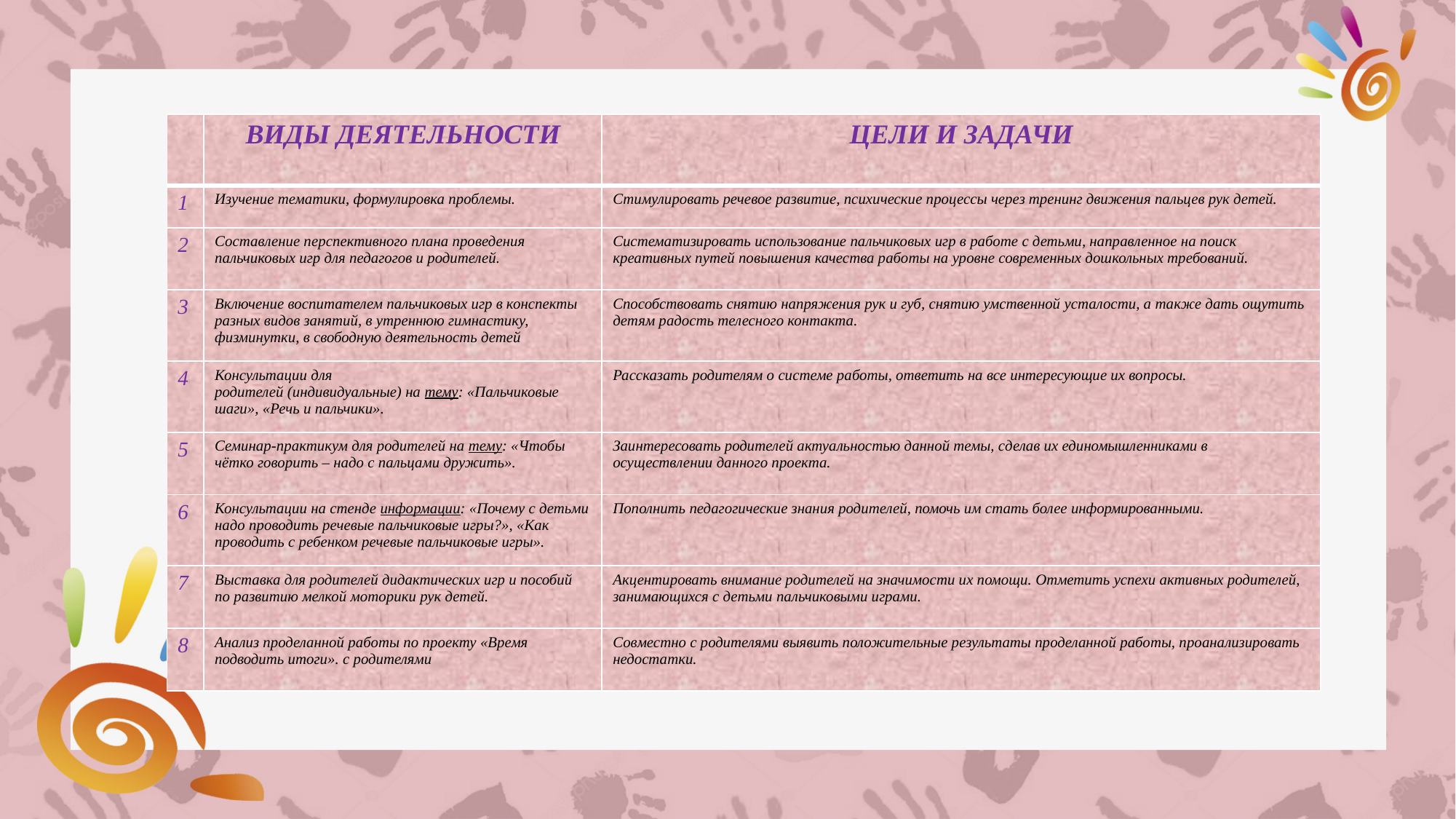

|  | ВИДЫ ДЕЯТЕЛЬНОСТИ | ЦЕЛИ И ЗАДАЧИ |
| --- | --- | --- |
| 1 | Изучение тематики, формулировка проблемы. | Стимулировать речевое развитие, психические процессы через тренинг движения пальцев рук детей. |
| 2 | Составление перспективного плана проведения пальчиковых игр для педагогов и родителей. | Систематизировать использование пальчиковых игр в работе с детьми, направленное на поиск креативных путей повышения качества работы на уровне современных дошкольных требований. |
| 3 | Включение воспитателем пальчиковых игр в конспекты разных видов занятий, в утреннюю гимнастику, физминутки, в свободную деятельность детей | Способствовать снятию напряжения рук и губ, снятию умственной усталости, а также дать ощутить детям радость телесного контакта. |
| 4 | Консультации для родителей (индивидуальные) на тему: «Пальчиковые шаги», «Речь и пальчики». | Рассказать родителям о системе работы, ответить на все интересующие их вопросы. |
| 5 | Семинар-практикум для родителей на тему: «Чтобы чётко говорить – надо с пальцами дружить». | Заинтересовать родителей актуальностью данной темы, сделав их единомышленниками в осуществлении данного проекта. |
| 6 | Консультации на стенде информации: «Почему с детьми надо проводить речевые пальчиковые игры?», «Как проводить с ребенком речевые пальчиковые игры». | Пополнить педагогические знания родителей, помочь им стать более информированными. |
| 7 | Выставка для родителей дидактических игр и пособий по развитию мелкой моторики рук детей. | Акцентировать внимание родителей на значимости их помощи. Отметить успехи активных родителей, занимающихся с детьми пальчиковыми играми. |
| 8 | Анализ проделанной работы по проекту «Время подводить итоги». с родителями | Совместно с родителями выявить положительные результаты проделанной работы, проанализировать недостатки. |